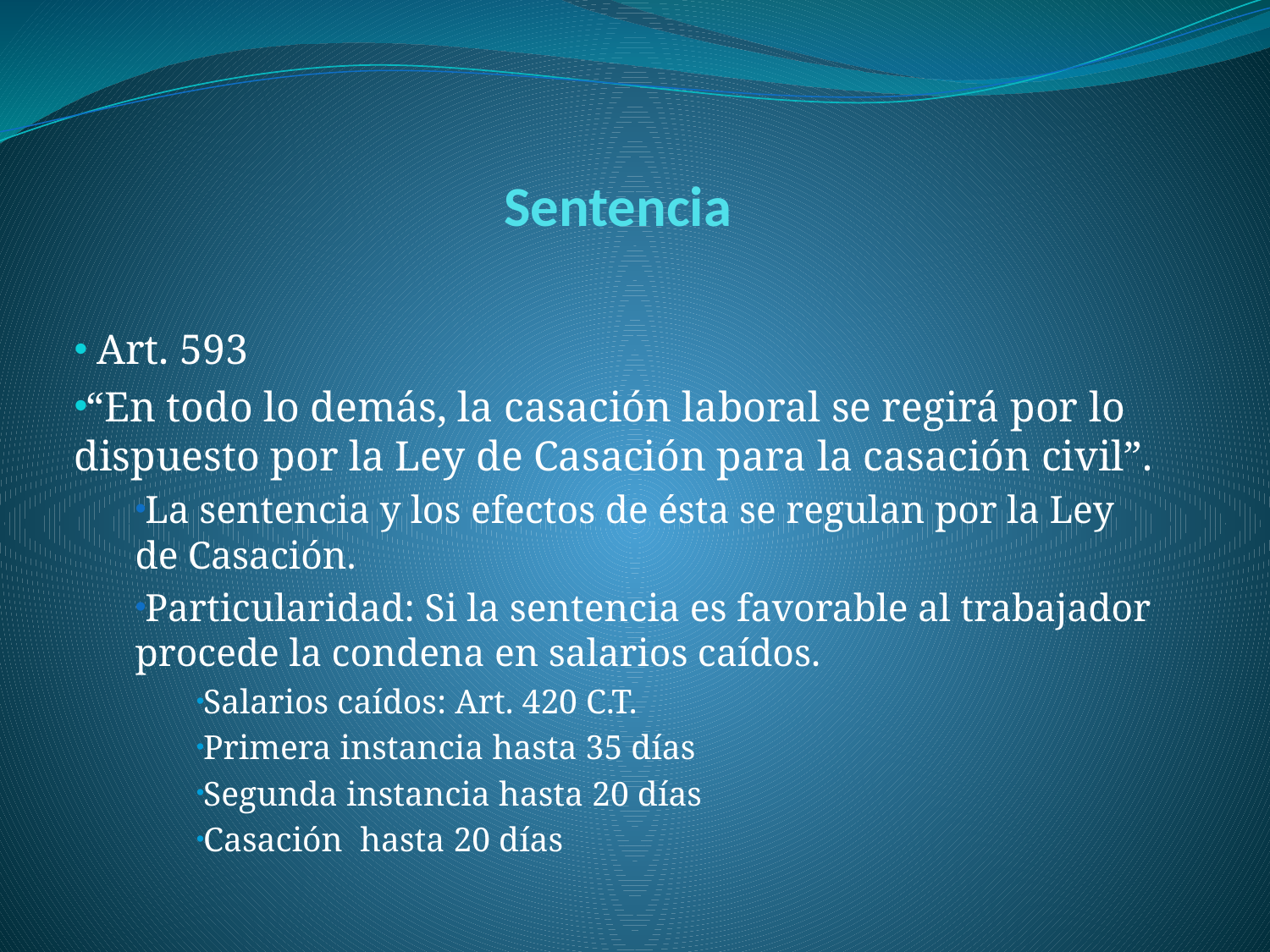

# Sentencia
 Art. 593
“En todo lo demás, la casación laboral se regirá por lo dispuesto por la Ley de Casación para la casación civil”.
La sentencia y los efectos de ésta se regulan por la Ley de Casación.
Particularidad: Si la sentencia es favorable al trabajador procede la condena en salarios caídos.
Salarios caídos: Art. 420 C.T.
Primera instancia hasta 35 días
Segunda instancia hasta 20 días
Casación  hasta 20 días